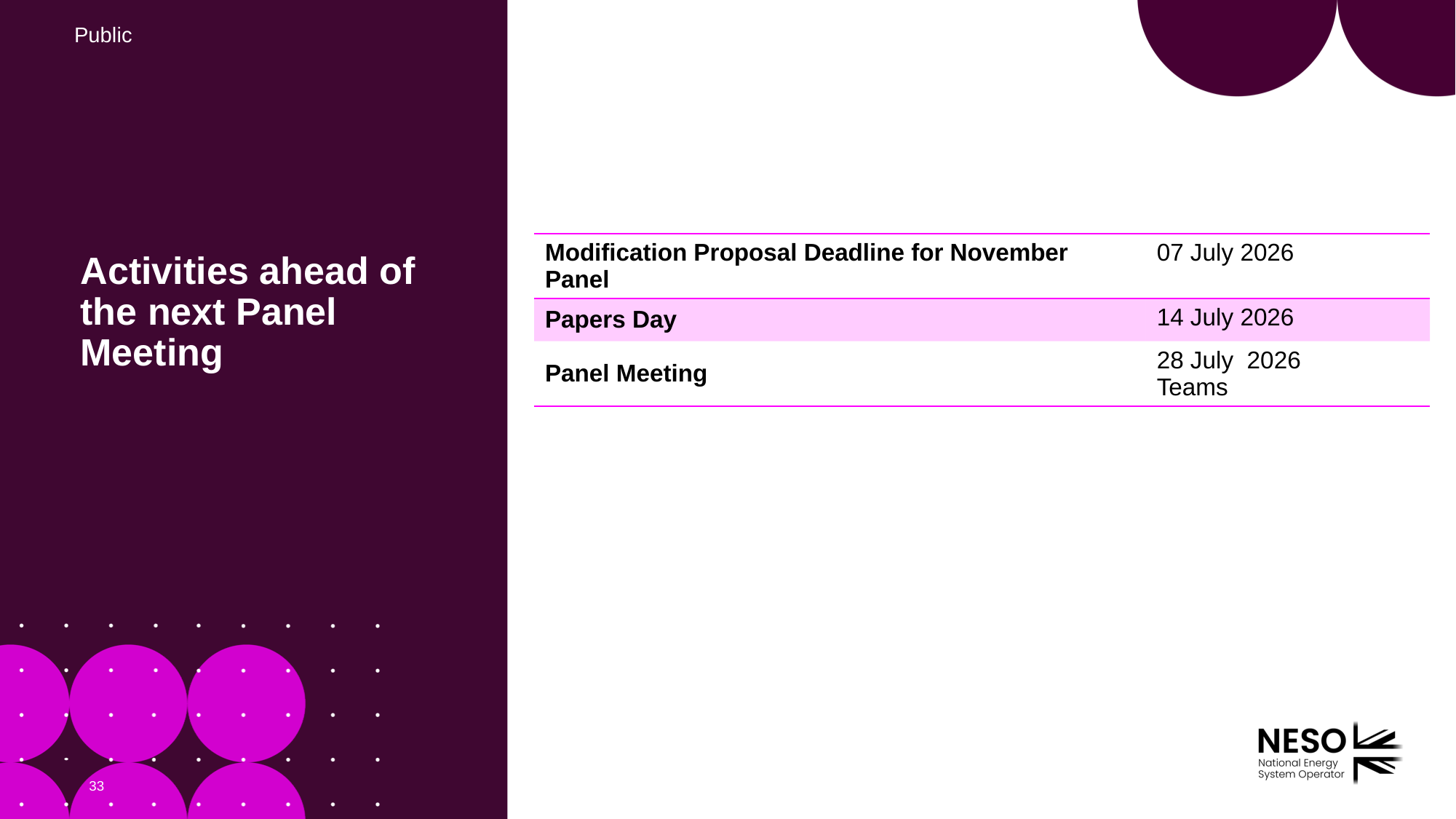

# Activities ahead of the next Panel Meeting
| Modification Proposal Deadline for November Panel | 07 July 2026 |
| --- | --- |
| Papers Day | 14 July 2026 |
| Panel Meeting | 28 July 2026 Teams |